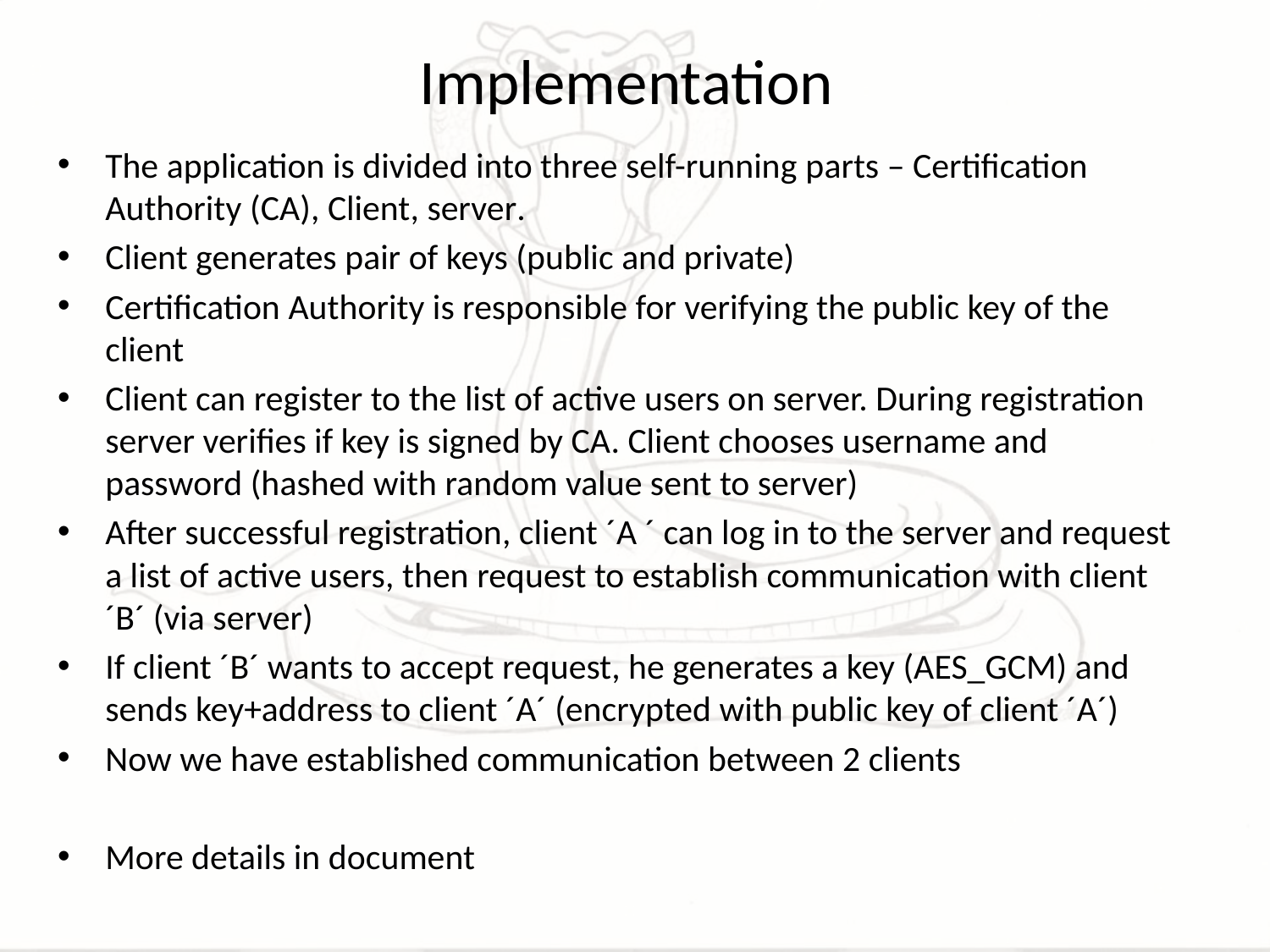

# Implementation
The application is divided into three self-running parts – Certification Authority (CA), Client, server.
Client generates pair of keys (public and private)
Certification Authority is responsible for verifying the public key of the client
Client can register to the list of active users on server. During registration server verifies if key is signed by CA. Client chooses username and password (hashed with random value sent to server)
After successful registration, client ´A ´ can log in to the server and request a list of active users, then request to establish communication with client  ´B´ (via server)
If client ´B´ wants to accept request, he generates a key (AES_GCM) and sends key+address to client ´A´ (encrypted with public key of client ´A´)
Now we have established communication between 2 clients

More details in document